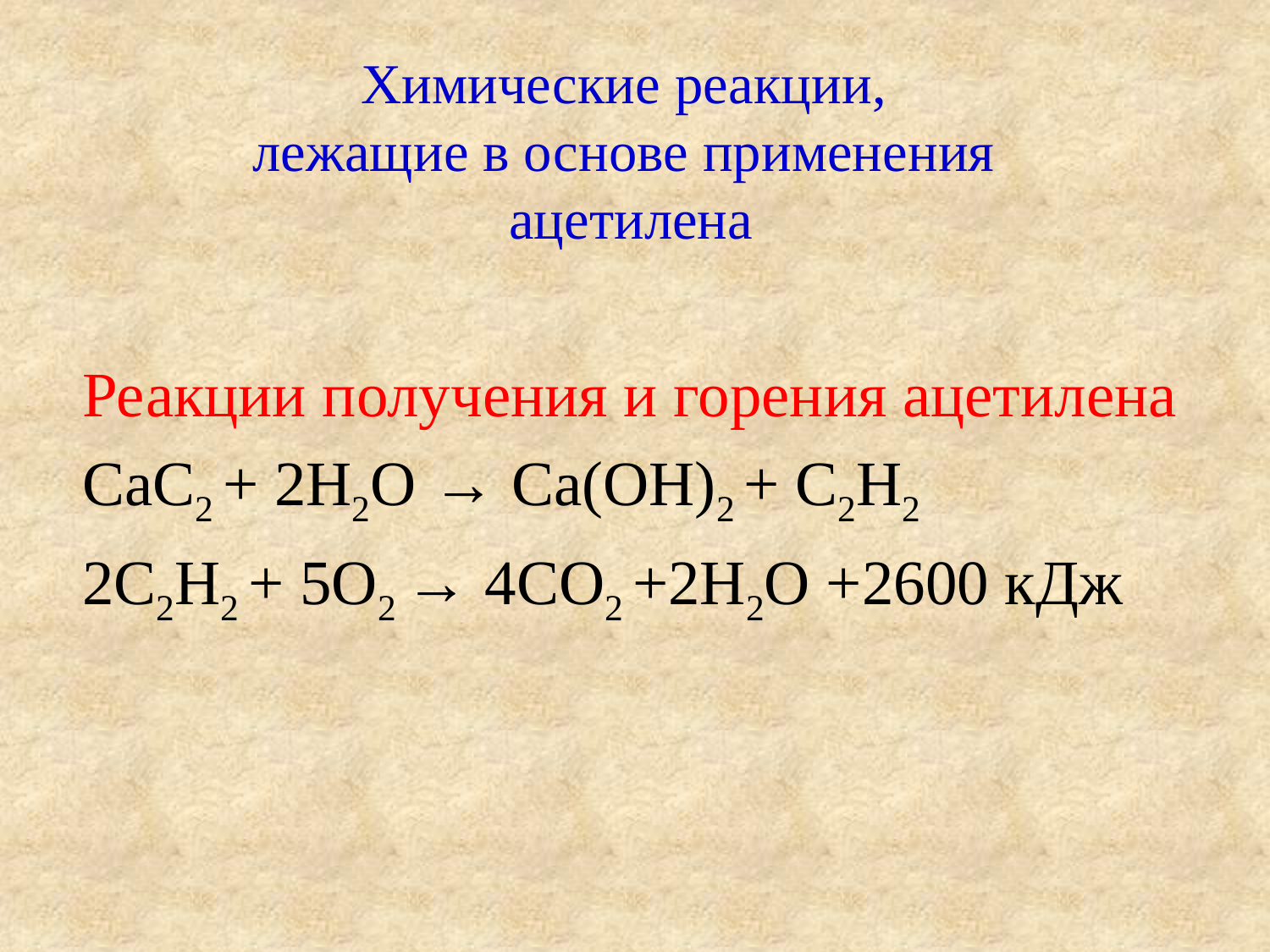

# Химические реакции, лежащие в основе применения ацетилена
Реакции получения и горения ацетилена
CaC2 + 2H2O → Ca(OH)2 + C2H2
2C2H2 + 5O2 → 4CO2 +2H2O +2600 кДж